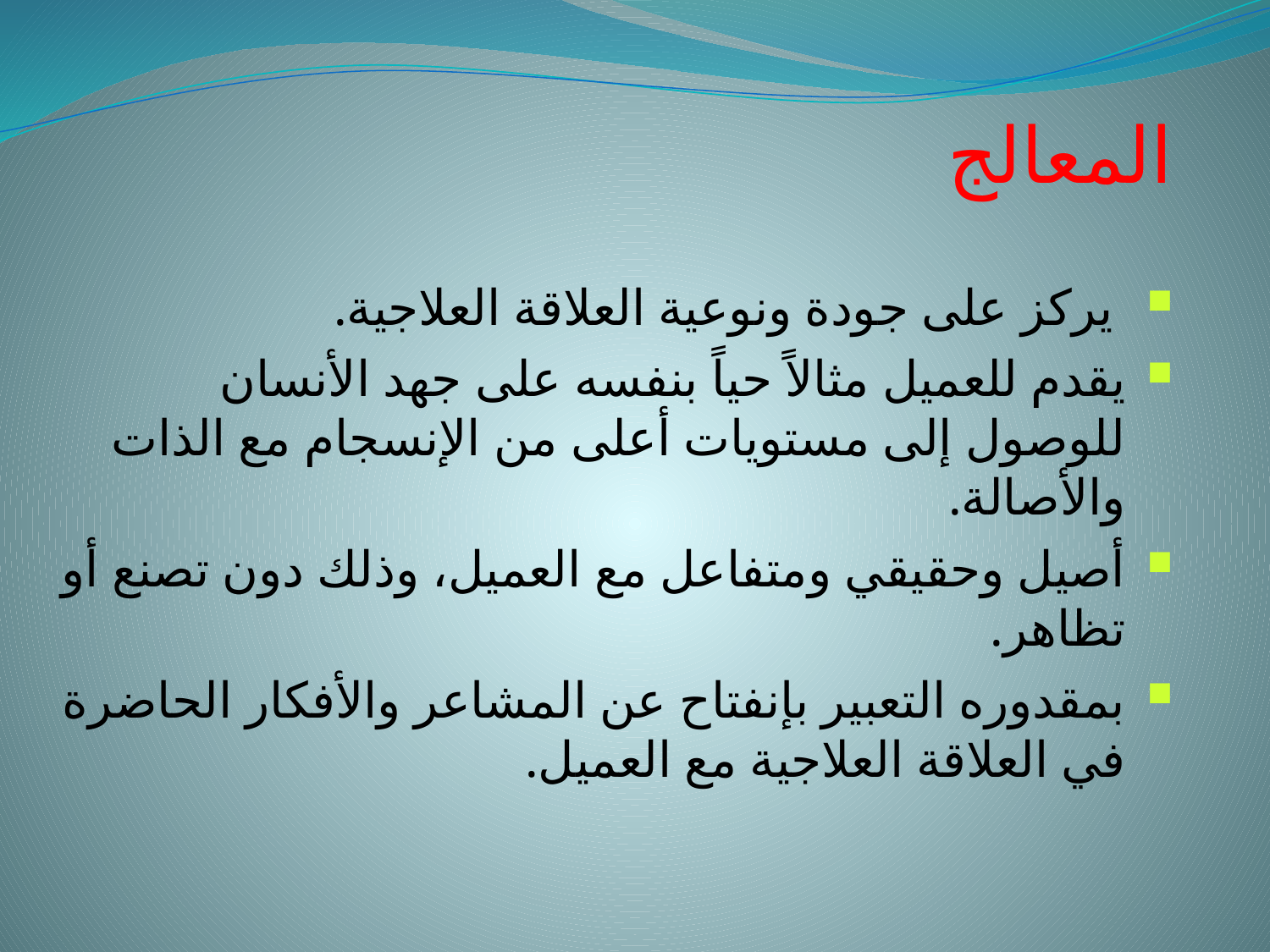

المعالج
 يركز على جودة ونوعية العلاقة العلاجية.
يقدم للعميل مثالاً حياً بنفسه على جهد الأنسان للوصول إلى مستويات أعلى من الإنسجام مع الذات والأصالة.
أصيل وحقيقي ومتفاعل مع العميل، وذلك دون تصنع أو تظاهر.
بمقدوره التعبير بإنفتاح عن المشاعر والأفكار الحاضرة في العلاقة العلاجية مع العميل.